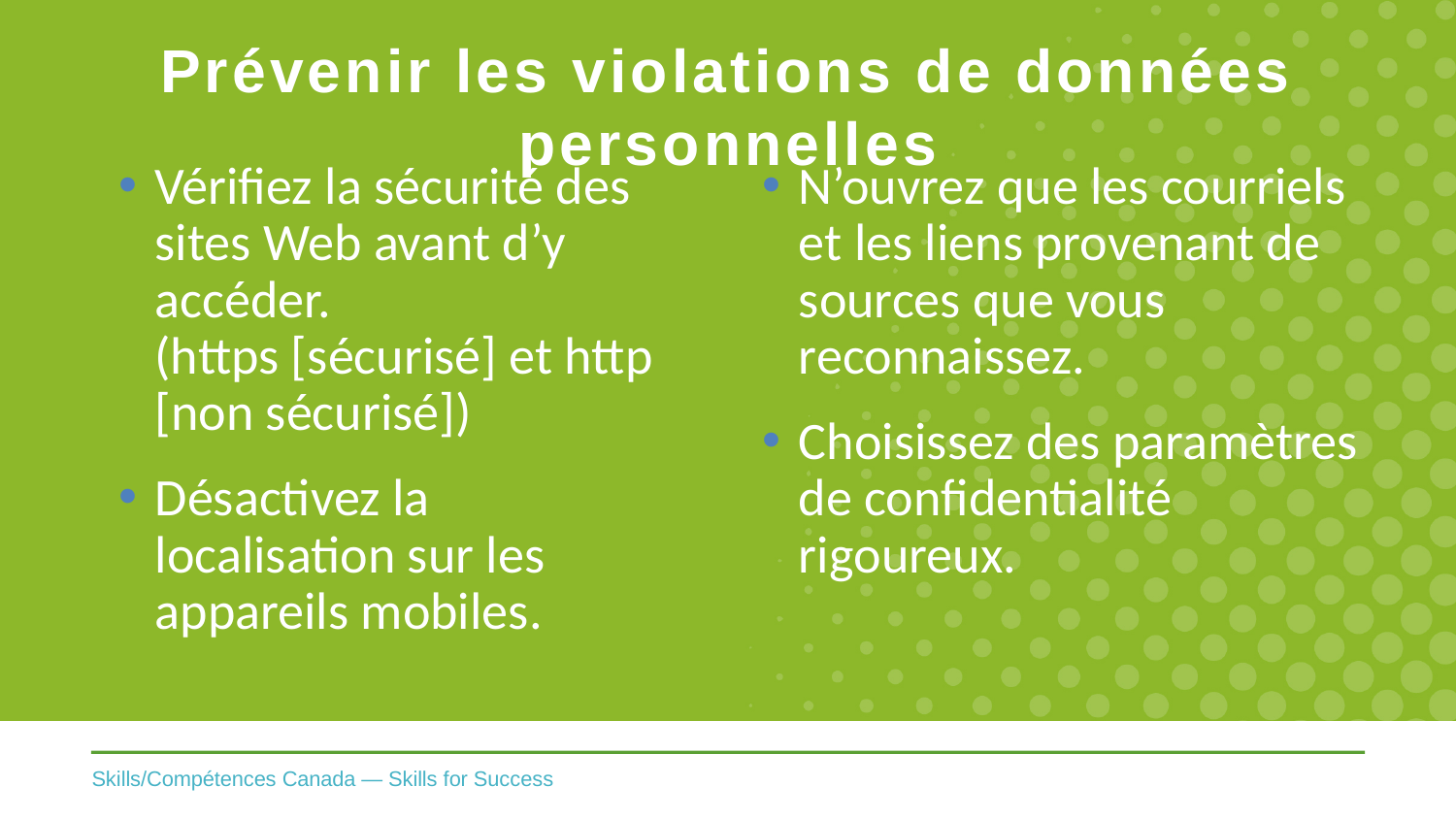

# Prévenir les violations de données personnelles
Vérifiez la sécurité des sites Web avant d’y accéder.
(https [sécurisé] et http [non sécurisé])
Désactivez la localisation sur les appareils mobiles.
N’ouvrez que les courriels et les liens provenant de sources que vous reconnaissez.
Choisissez des paramètres de confidentialité rigoureux.